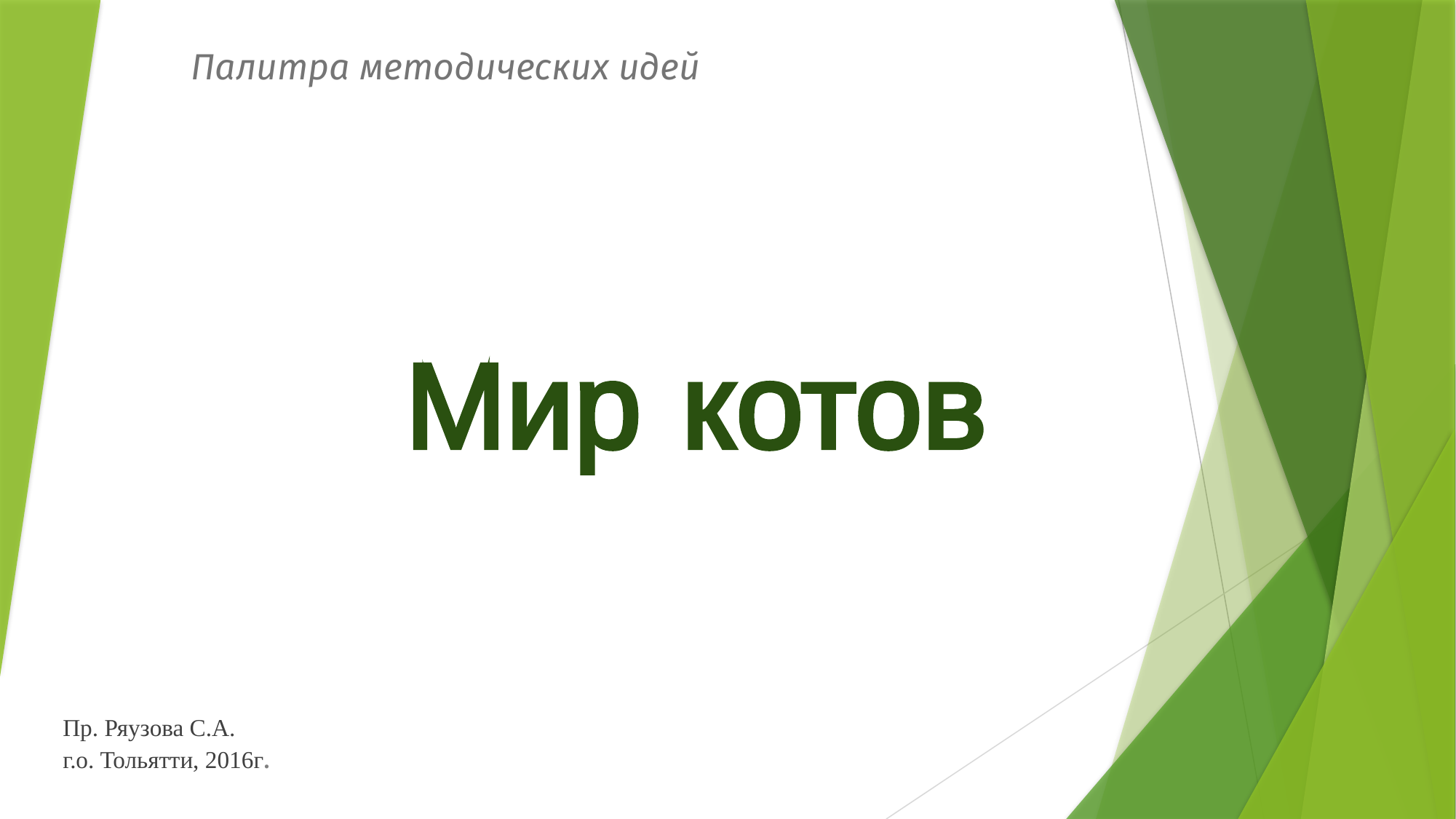

# Палитра методических идей
  Мир котов

Пр. Ряузова С.А.
г.о. Тольятти, 2016г.